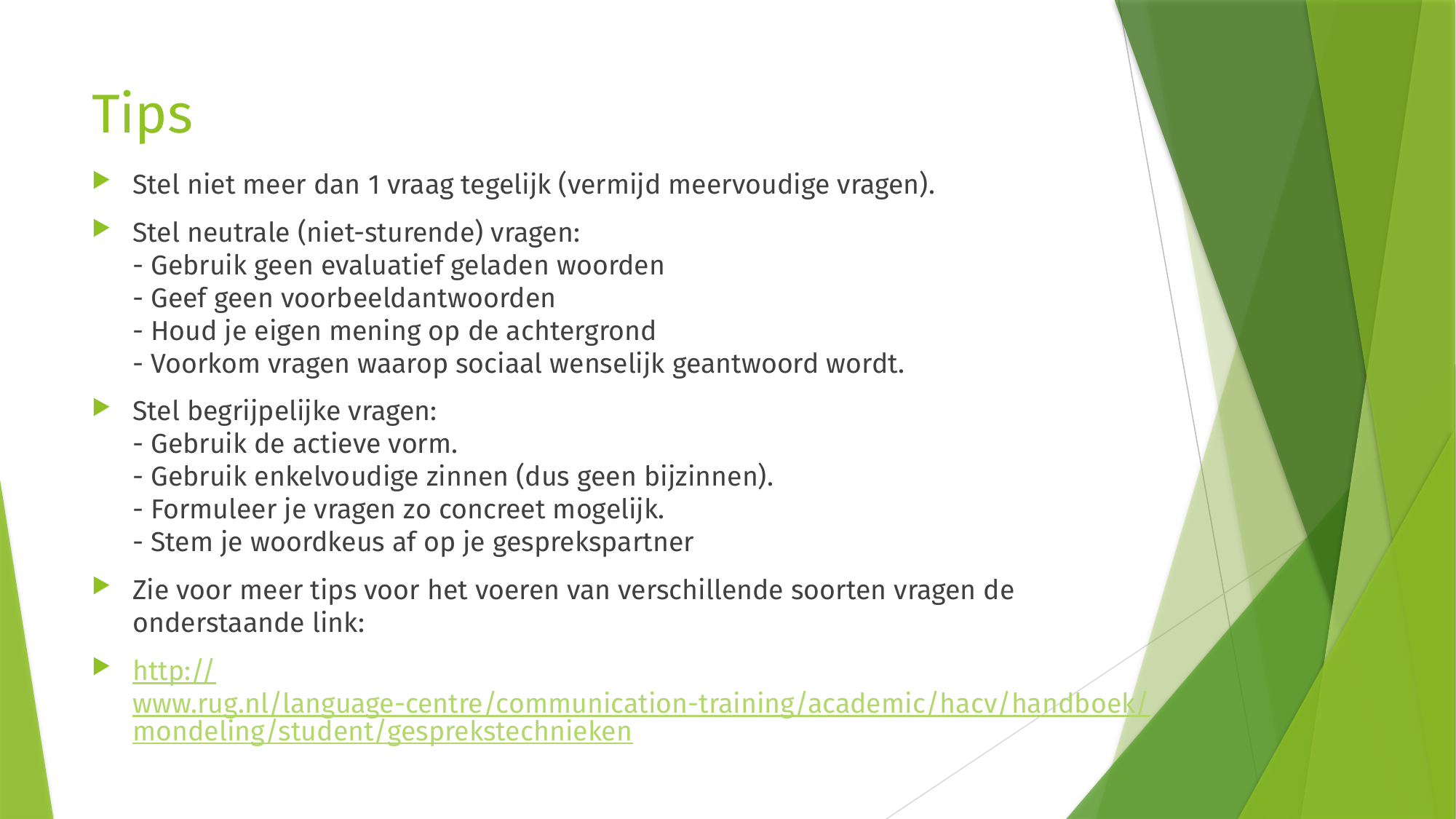

# Tips
Stel niet meer dan 1 vraag tegelijk (vermijd meervoudige vragen).
Stel neutrale (niet-sturende) vragen:
- Gebruik geen evaluatief geladen woorden
- Geef geen voorbeeldantwoorden
- Houd je eigen mening op de achtergrond
- Voorkom vragen waarop sociaal wenselijk geantwoord wordt.
Stel begrijpelijke vragen:
- Gebruik de actieve vorm.
- Gebruik enkelvoudige zinnen (dus geen bijzinnen).
- Formuleer je vragen zo concreet mogelijk.
- Stem je woordkeus af op je gesprekspartner
Zie voor meer tips voor het voeren van verschillende soorten vragen de onderstaande link:
http://www.rug.nl/language-centre/communication-training/academic/hacv/handboek/mondeling/student/gesprekstechnieken